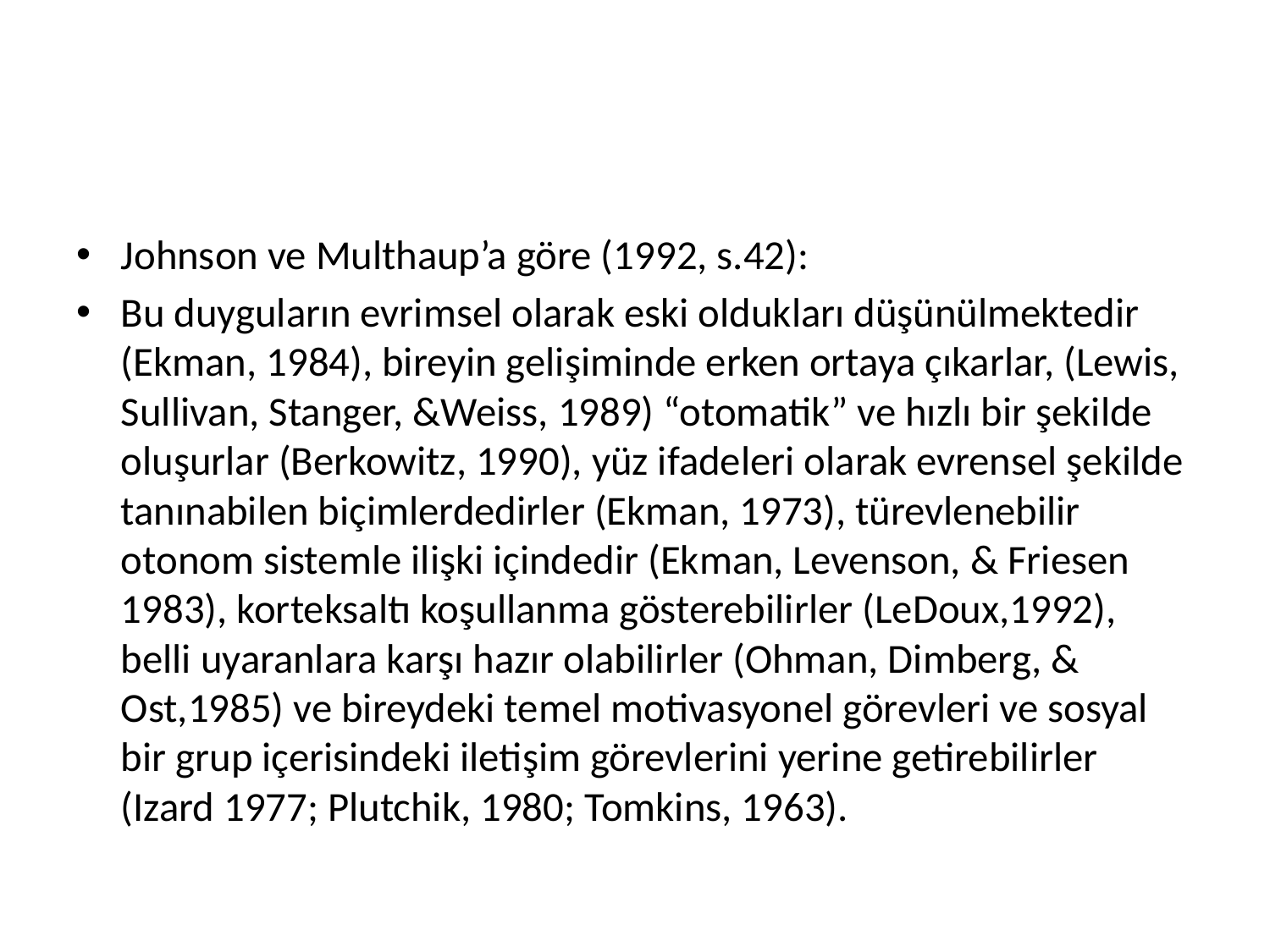

#
Johnson ve Multhaup’a göre (1992, s.42):
Bu duyguların evrimsel olarak eski oldukları düşünülmektedir (Ekman, 1984), bireyin gelişiminde erken ortaya çıkarlar, (Lewis, Sullivan, Stanger, &Weiss, 1989) “otomatik” ve hızlı bir şekilde oluşurlar (Berkowitz, 1990), yüz ifadeleri olarak evrensel şekilde tanınabilen biçimlerdedirler (Ekman, 1973), türevlenebilir otonom sistemle ilişki içindedir (Ekman, Levenson, & Friesen 1983), korteksaltı koşullanma gösterebilirler (LeDoux,1992), belli uyaranlara karşı hazır olabilirler (Ohman, Dimberg, & Ost,1985) ve bireydeki temel motivasyonel görevleri ve sosyal bir grup içerisindeki iletişim görevlerini yerine getirebilirler (Izard 1977; Plutchik, 1980; Tomkins, 1963).